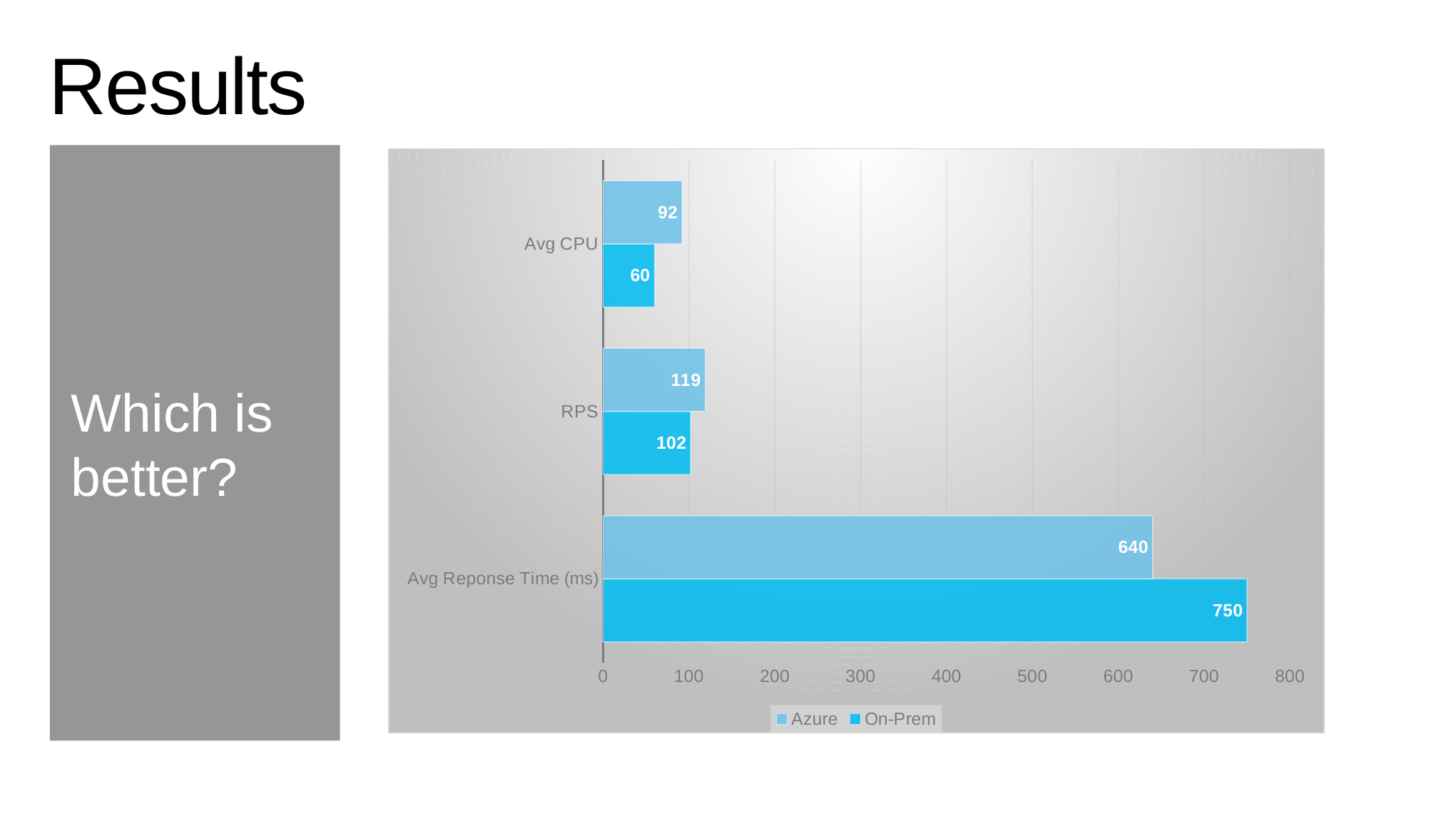

# Results
Which is better?

### Chart

| Category | On-Prem | Azure |
|---|---|---|
| Avg Reponse Time (ms) | 750.0 | 640.0 |
| RPS | 102.0 | 119.0 |
| Avg CPU | 60.0 | 92.0 |